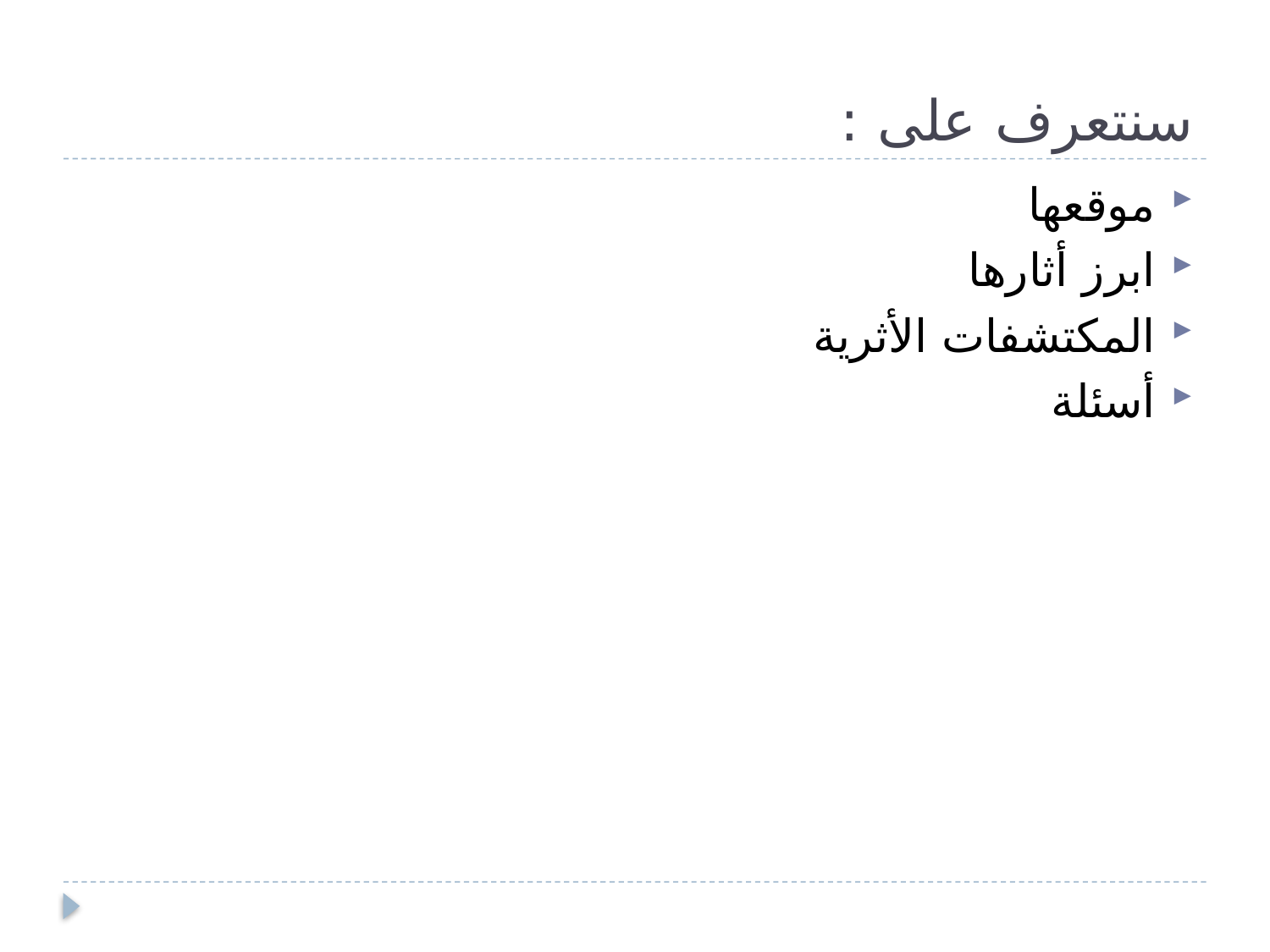

# سنتعرف على :
موقعها
ابرز أثارها
المكتشفات الأثرية
أسئلة